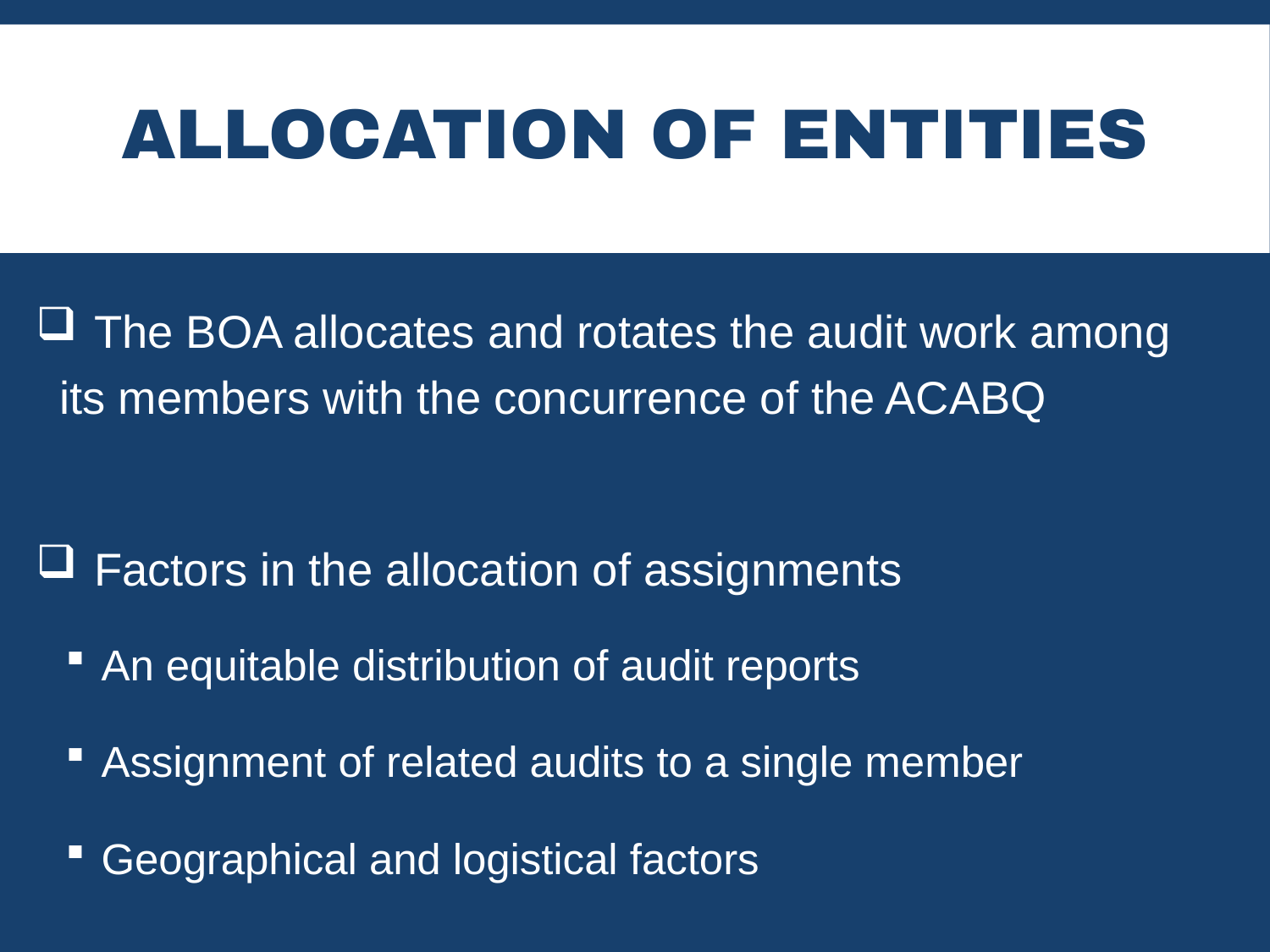

# Allocation of entities
  The BOA allocates and rotates the audit work among its members with the concurrence of the ACABQ

  Factors in the allocation of assignments

 An equitable distribution of audit reports

 Assignment of related audits to a single member

 Geographical and logistical factors